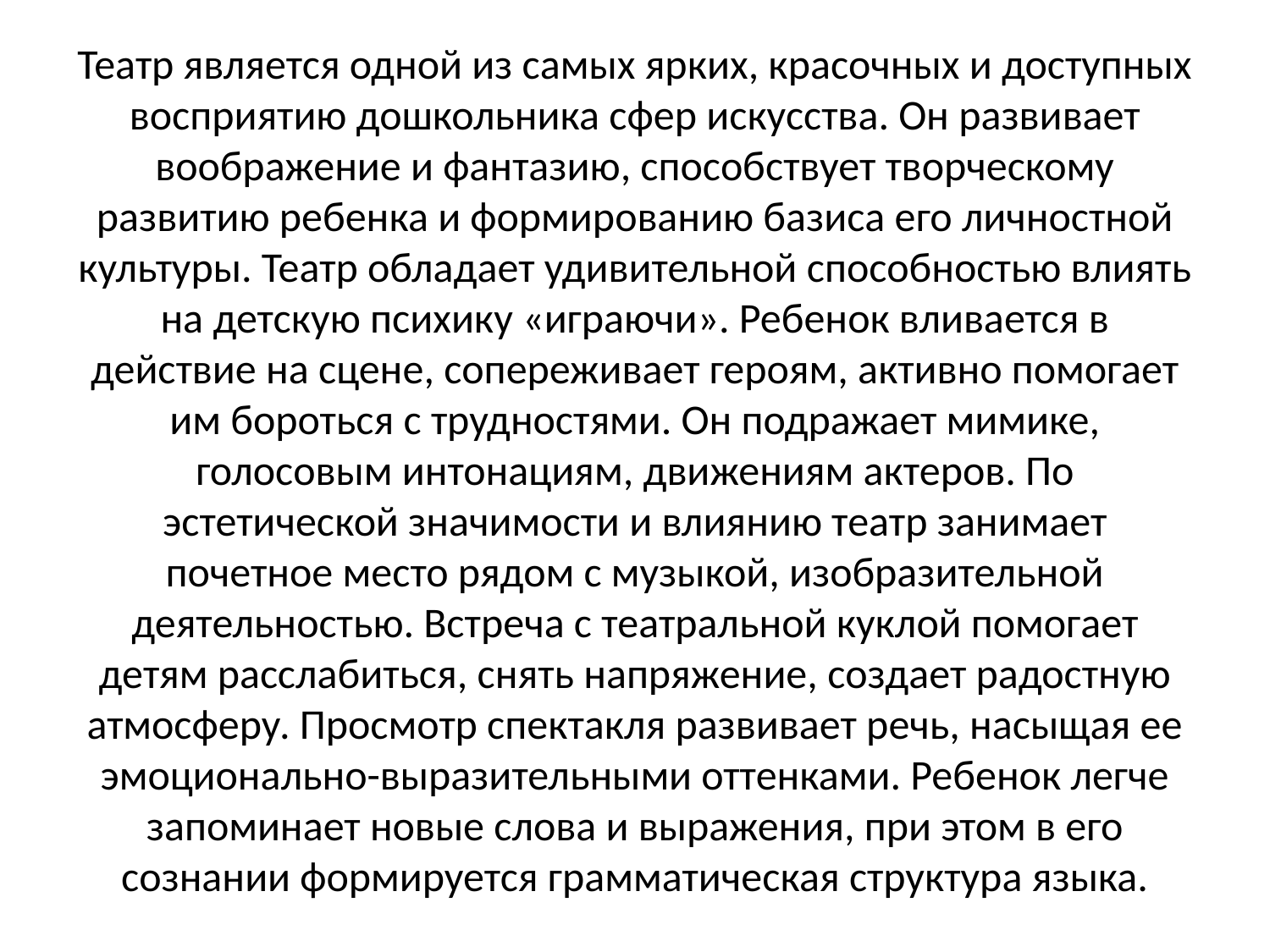

# Театр является одной из самых ярких, красочных и доступных восприятию дошкольника сфер искусства. Он развивает воображение и фантазию, способствует творческому развитию ребенка и формированию базиса его личностной культуры. Театр обладает удивительной способностью влиять на детскую психику «играючи». Ребенок вливается в действие на сцене, сопереживает героям, активно помогает им бороться с трудностями. Он подражает мимике, голосовым интонациям, движениям актеров. По эстетической значимости и влиянию театр занимает почетное место рядом с музыкой, изобразительной деятельностью. Встреча с театральной куклой помогает детям расслабиться, снять напряжение, создает радостную атмосферу. Просмотр спектакля развивает речь, насыщая ее эмоционально-выразительными оттенками. Ребенок легче запоминает новые слова и выражения, при этом в его сознании формируется грамматическая структура языка.